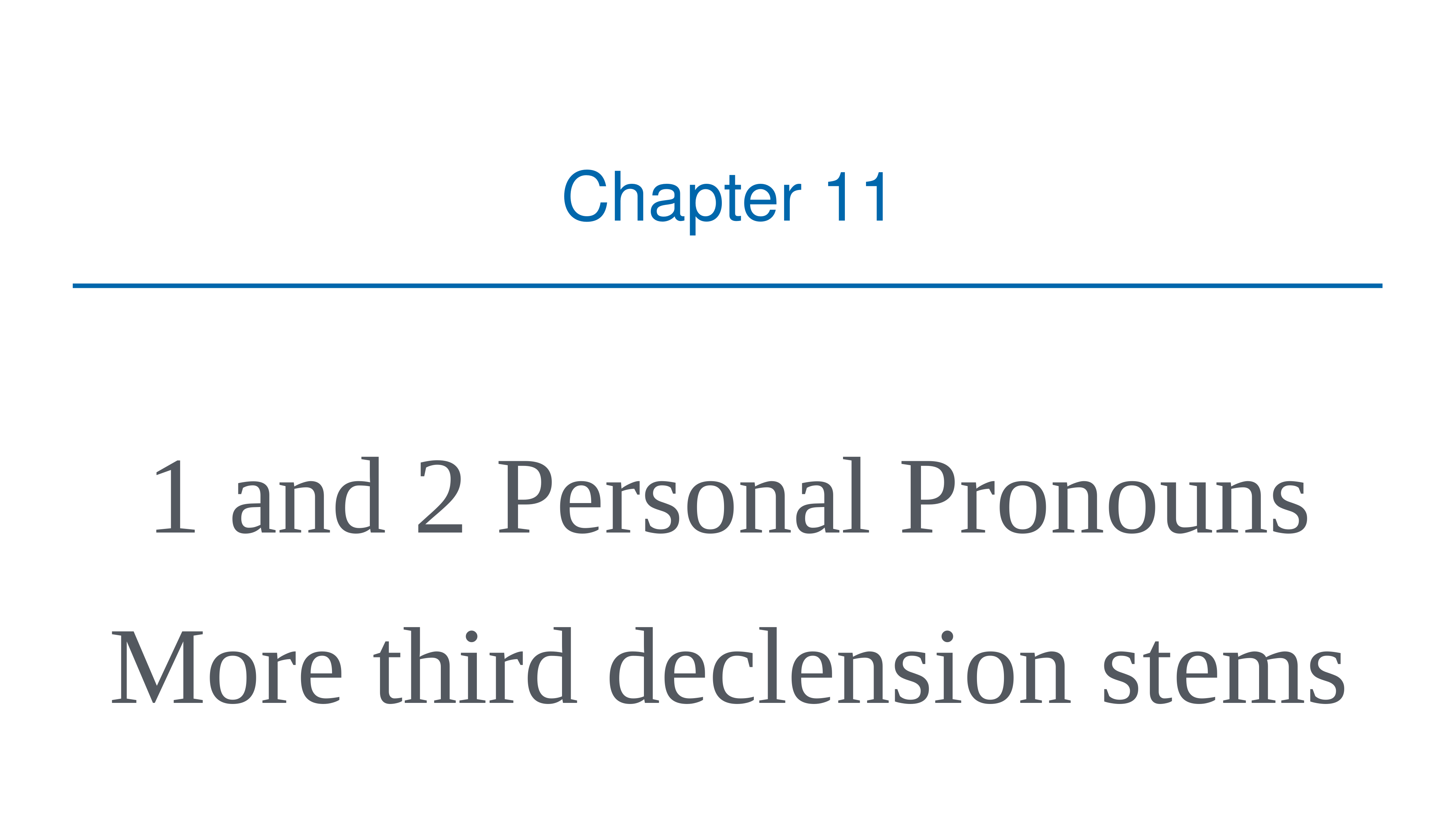

# Chapter 11
1 and 2 Personal Pronouns
More third declension stems